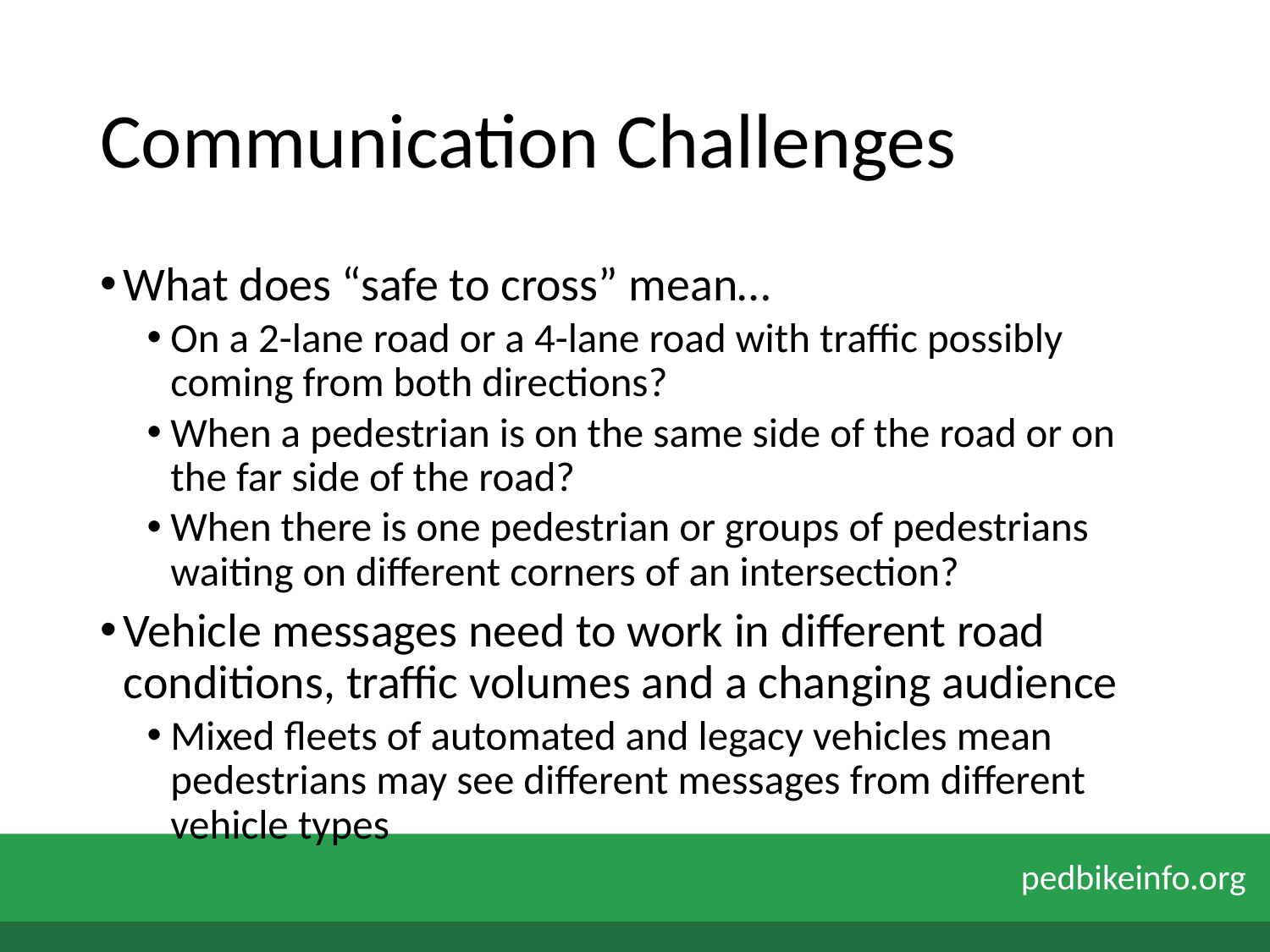

# Communication Challenges
What does “safe to cross” mean…
On a 2-lane road or a 4-lane road with traffic possibly coming from both directions?
When a pedestrian is on the same side of the road or on the far side of the road?
When there is one pedestrian or groups of pedestrians waiting on different corners of an intersection?
Vehicle messages need to work in different road conditions, traffic volumes and a changing audience
Mixed fleets of automated and legacy vehicles mean pedestrians may see different messages from different vehicle types